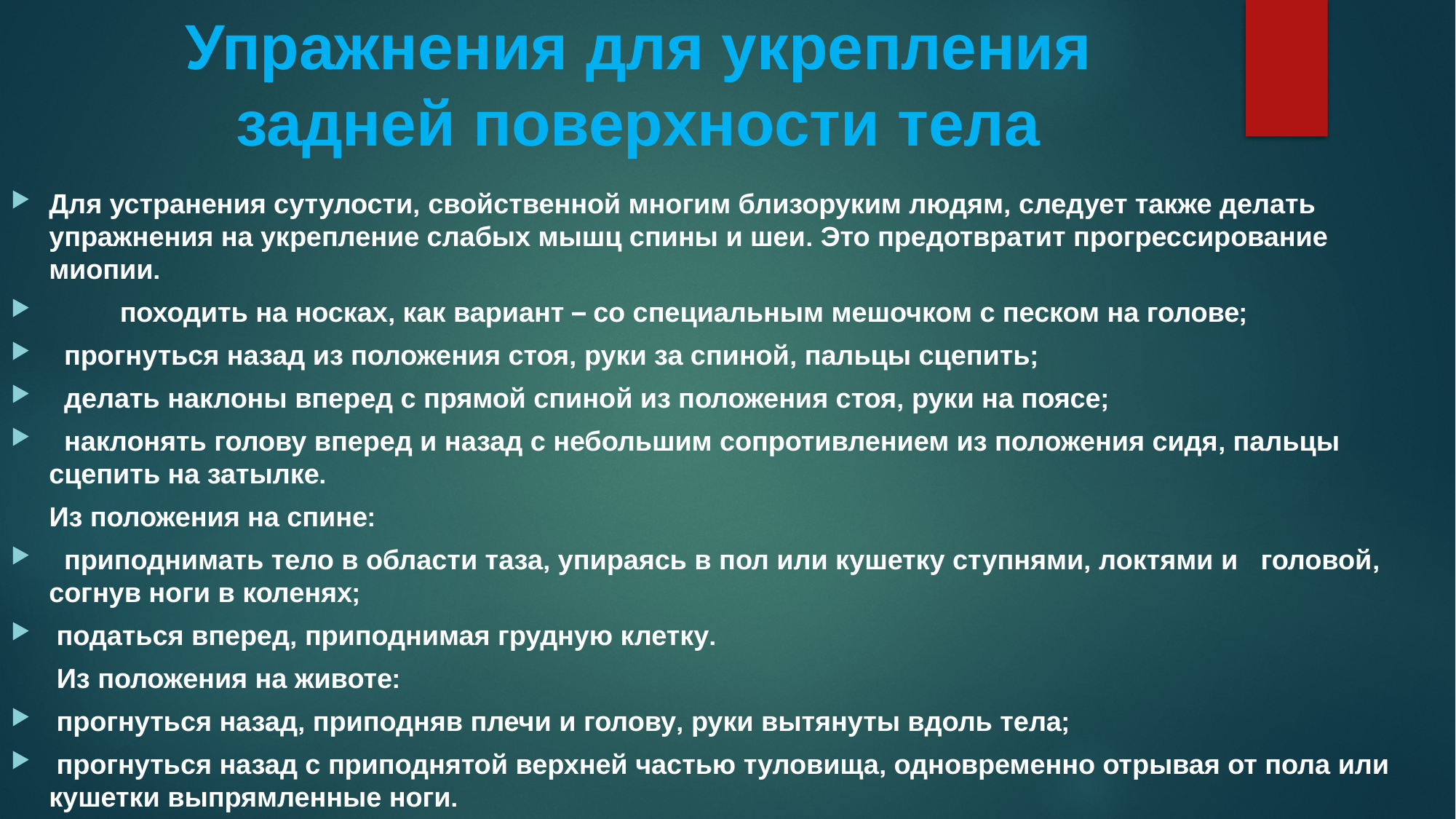

# Упражнения для укрепления задней поверхности тела
Для устранения сутулости, свойственной многим близоруким людям, следует также делать упражнения на укрепление слабых мышц спины и шеи. Это предотвратит прогрессирование миопии.
	походить на носках, как вариант – со специальным мешочком с песком на голове;
  прогнуться назад из положения стоя, руки за спиной, пальцы сцепить;
  делать наклоны вперед с прямой спиной из положения стоя, руки на поясе;
  наклонять голову вперед и назад с небольшим сопротивлением из положения сидя, пальцы сцепить на затылке.
     Из положения на спине:
  приподнимать тело в области таза, упираясь в пол или кушетку ступнями, локтями и   головой, согнув ноги в коленях;
 податься вперед, приподнимая грудную клетку.
      Из положения на животе:
 прогнуться назад, приподняв плечи и голову, руки вытянуты вдоль тела;
 прогнуться назад с приподнятой верхней частью туловища, одновременно отрывая от пола или кушетки выпрямленные ноги.